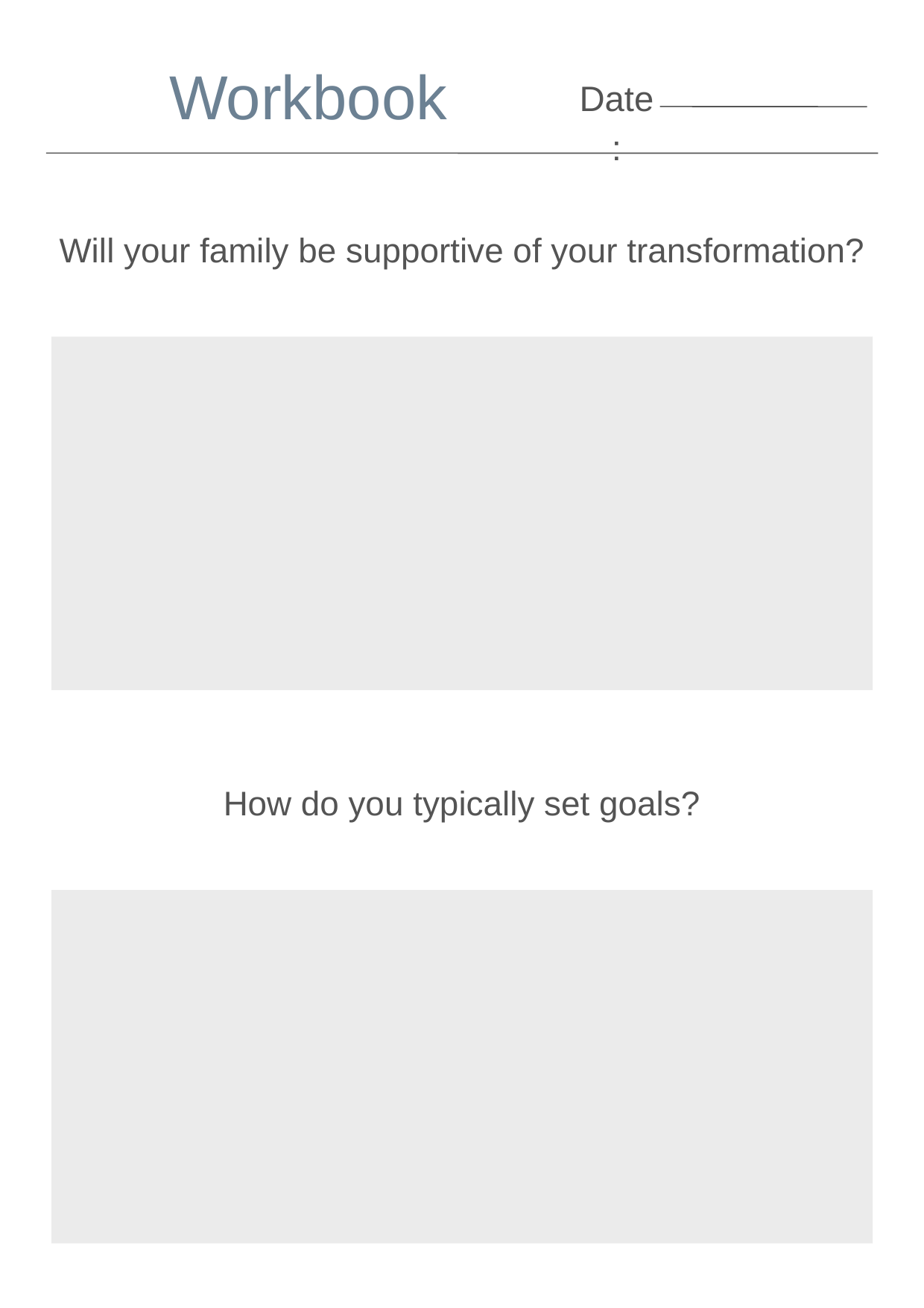

Workbook
Date:

Will your family be supportive of your transformation?

How do you typically set goals?